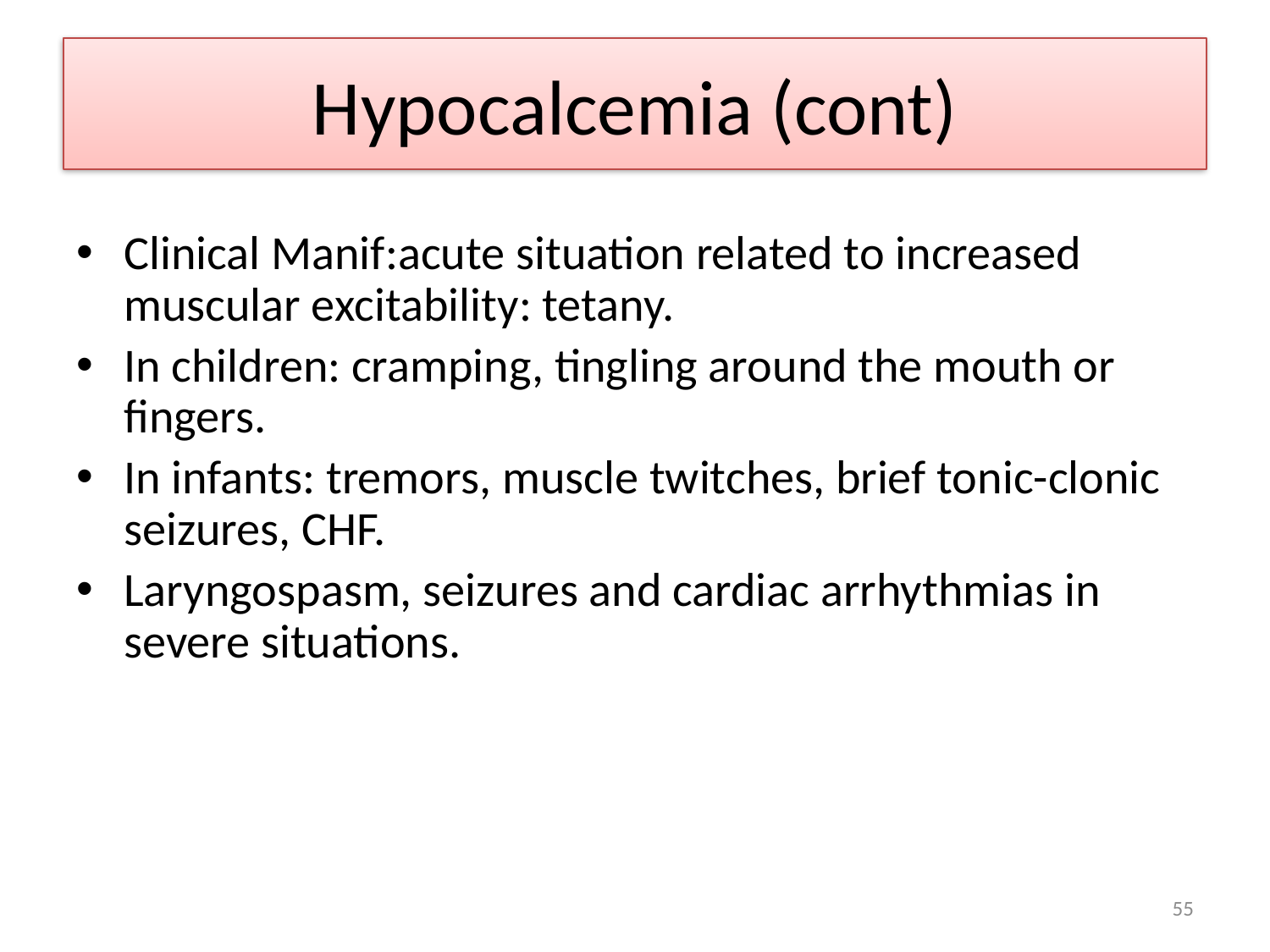

# Hypocalcemia (cont)
Clinical Manif:acute situation related to increased muscular excitability: tetany.
In children: cramping, tingling around the mouth or fingers.
In infants: tremors, muscle twitches, brief tonic-clonic seizures, CHF.
Laryngospasm, seizures and cardiac arrhythmias in severe situations.

55